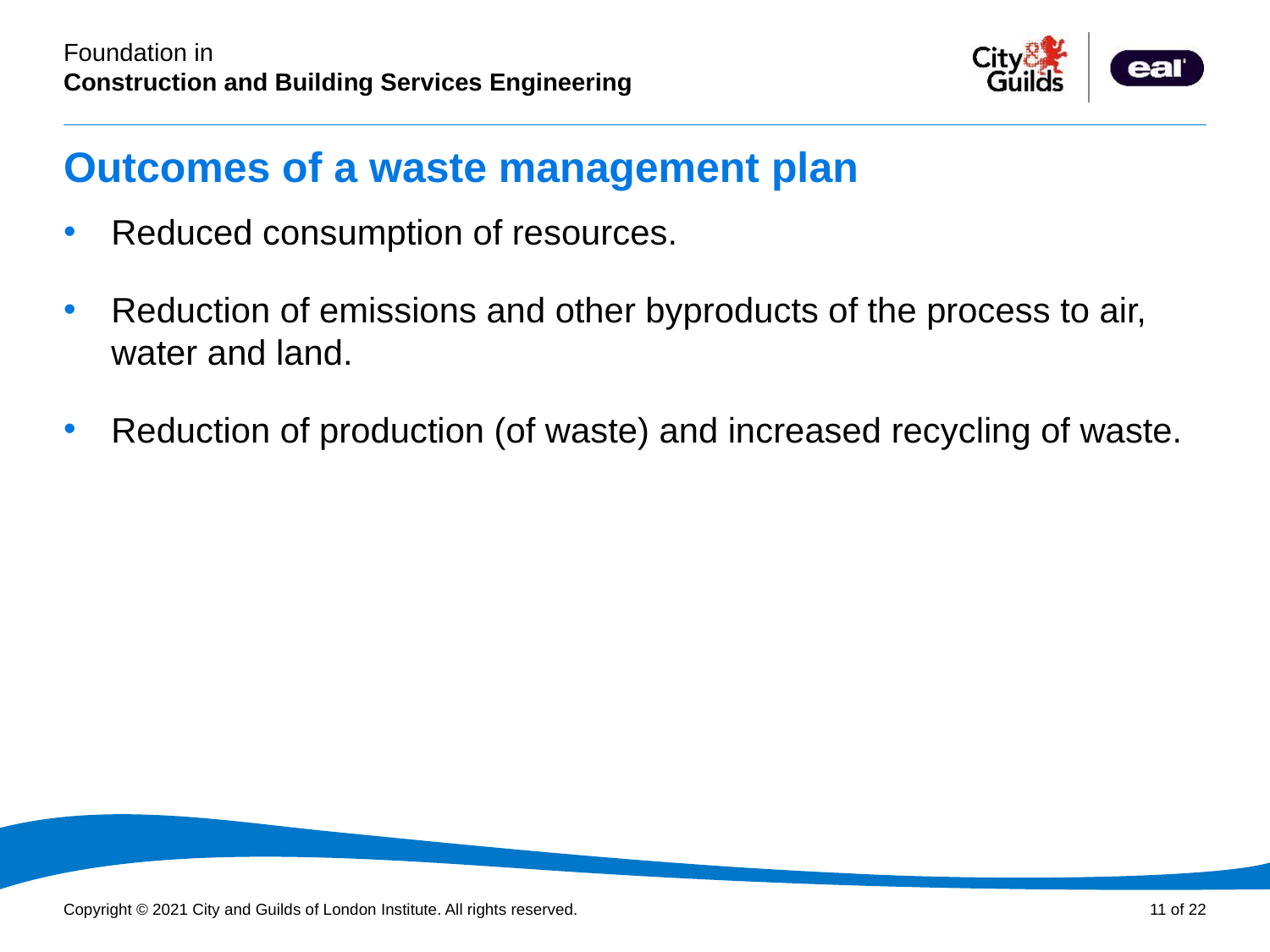

# Outcomes of a waste management plan
Reduced consumption of resources.
Reduction of emissions and other byproducts of the process to air, water and land.
Reduction of production (of waste) and increased recycling of waste.